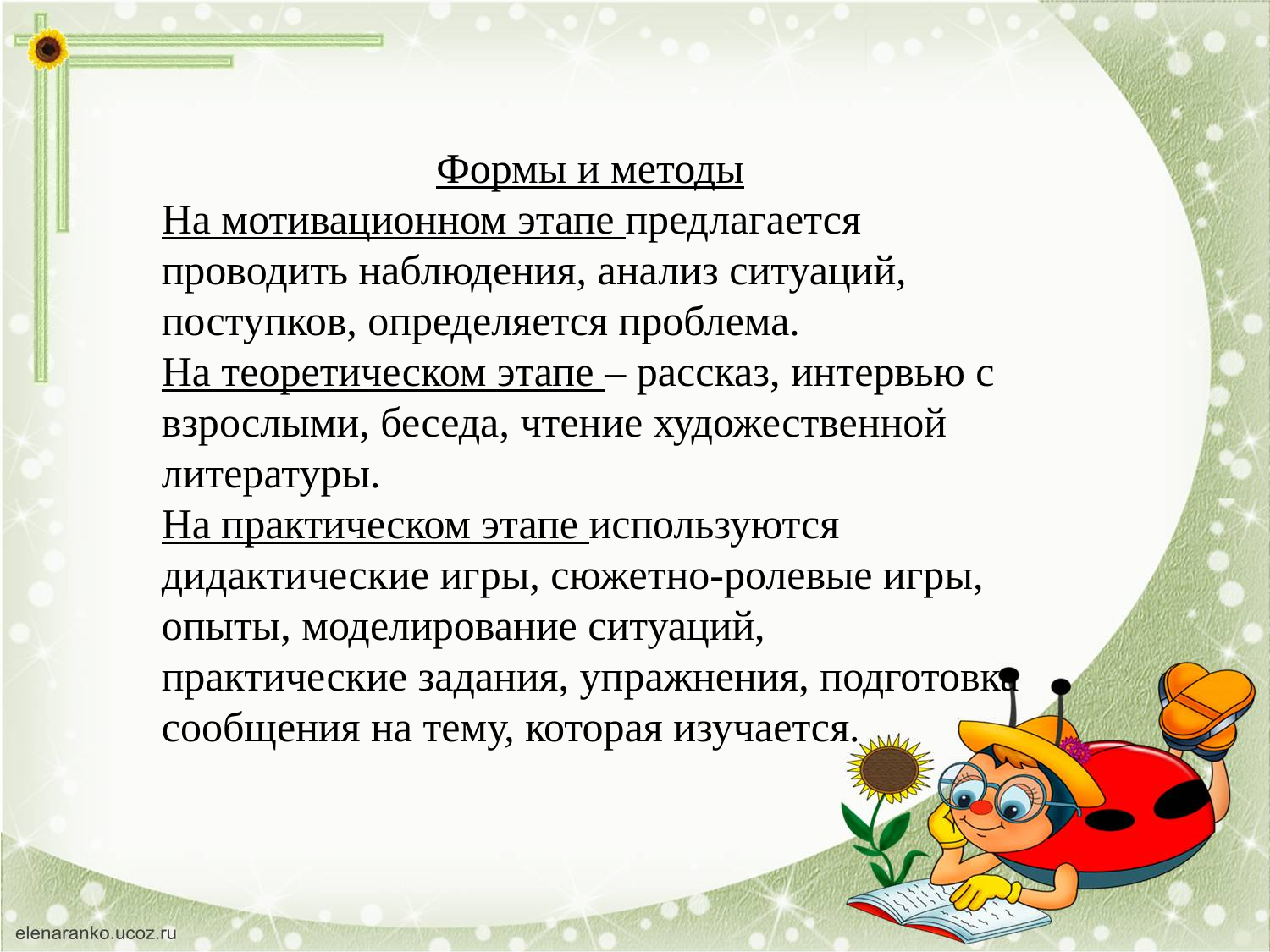

Формы и методы
На мотивационном этапе предлагается проводить наблюдения, анализ ситуаций, поступков, определяется проблема.
На теоретическом этапе – рассказ, интервью с взрослыми, беседа, чтение художественной литературы.
На практическом этапе используются дидактические игры, сюжетно-ролевые игры, опыты, моделирование ситуаций, практические задания, упражнения, подготовка сообщения на тему, которая изучается.